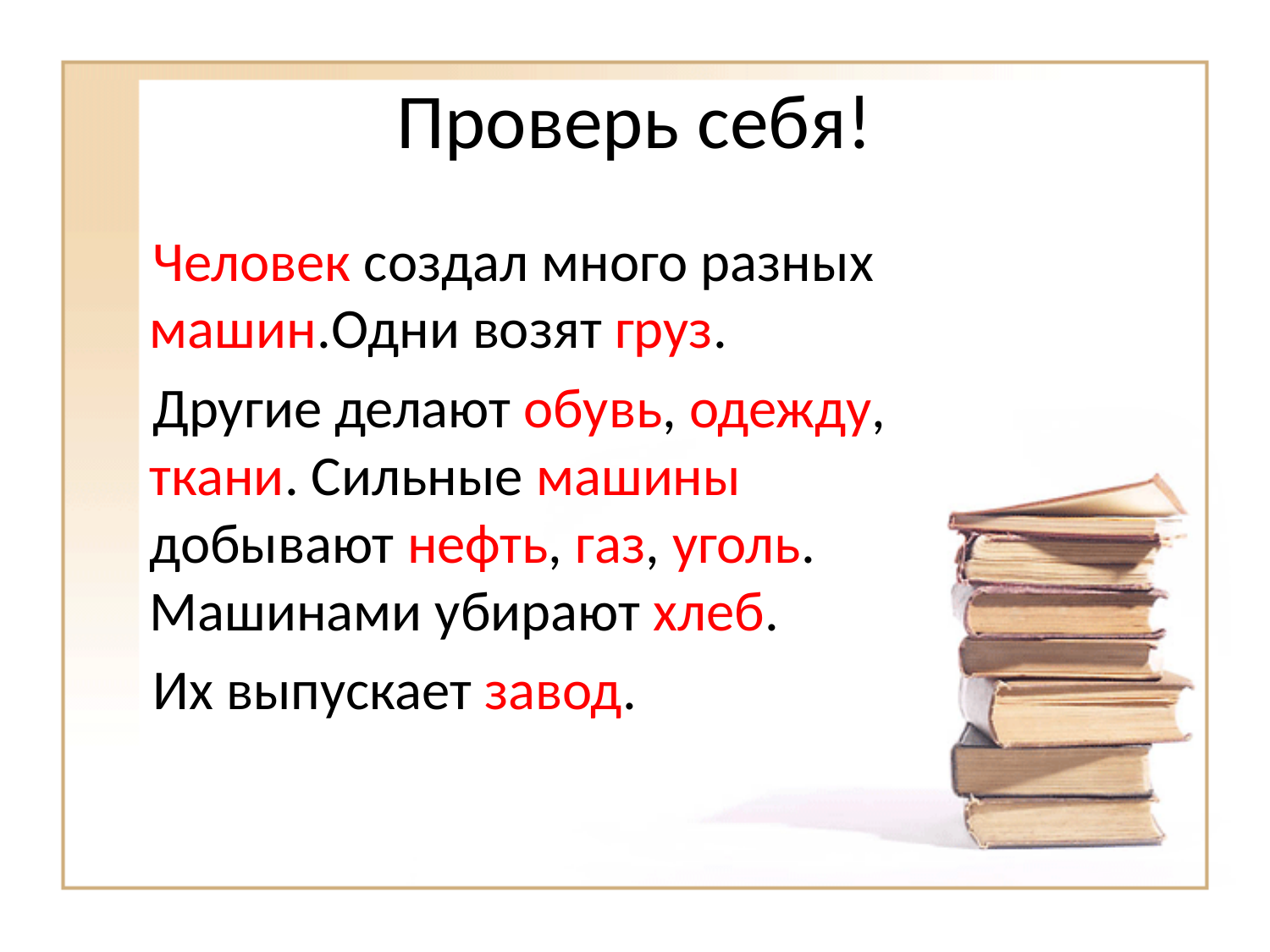

# Проверь себя!
    Человек создал много разных машин.Одни возят груз.
    Другие делают обувь, одежду, ткани. Сильные машины добывают нефть, газ, уголь. Машинами убирают хлеб.
    Их выпускает завод.